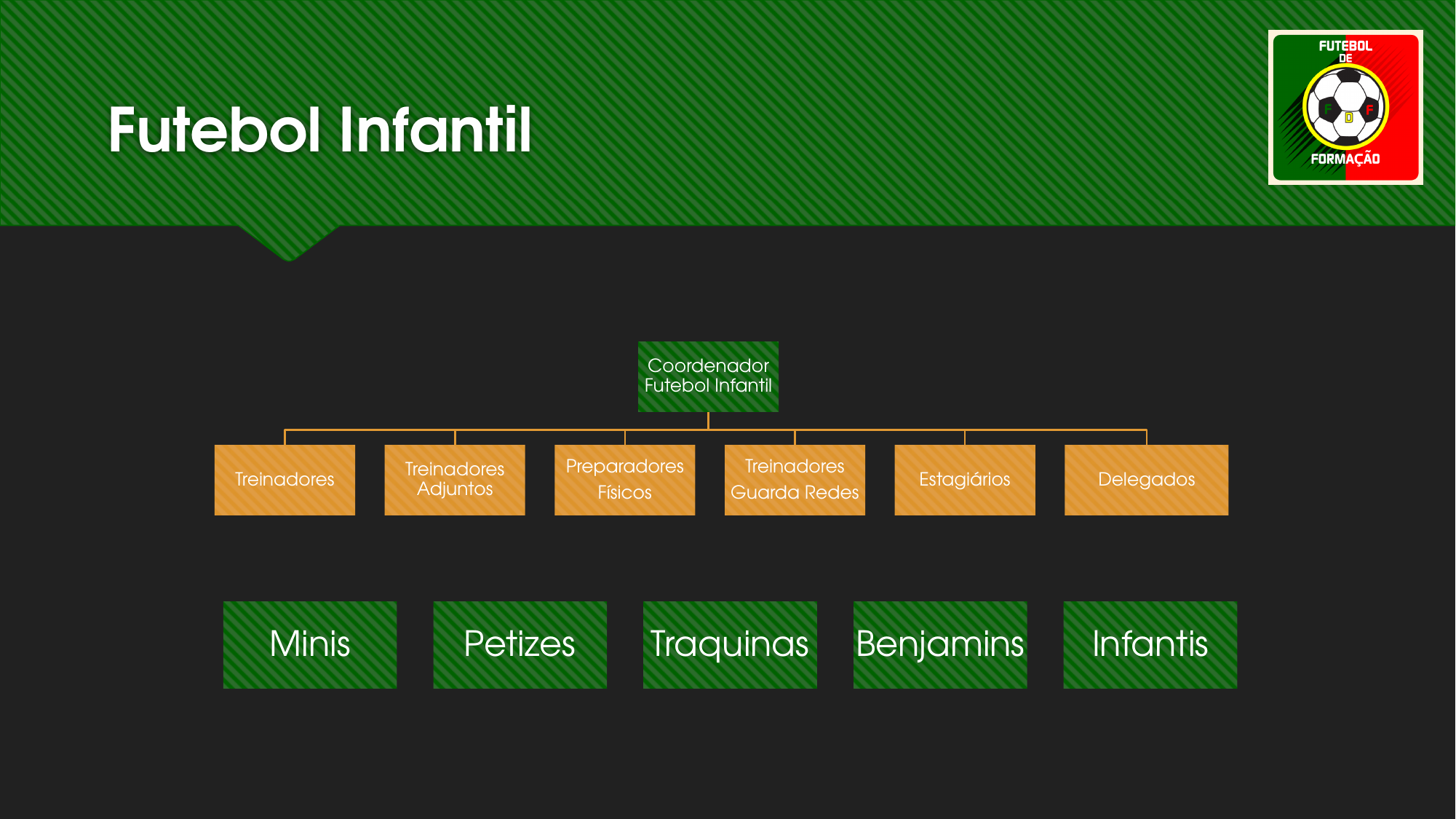

# Futebol Infantil
Coordenador Futebol Infantil
Delegados
Estagiários
Treinadores
Guarda Redes
Preparadores
Físicos
Treinadores Adjuntos
Treinadores
Minis
Petizes
Traquinas
Benjamins
Infantis